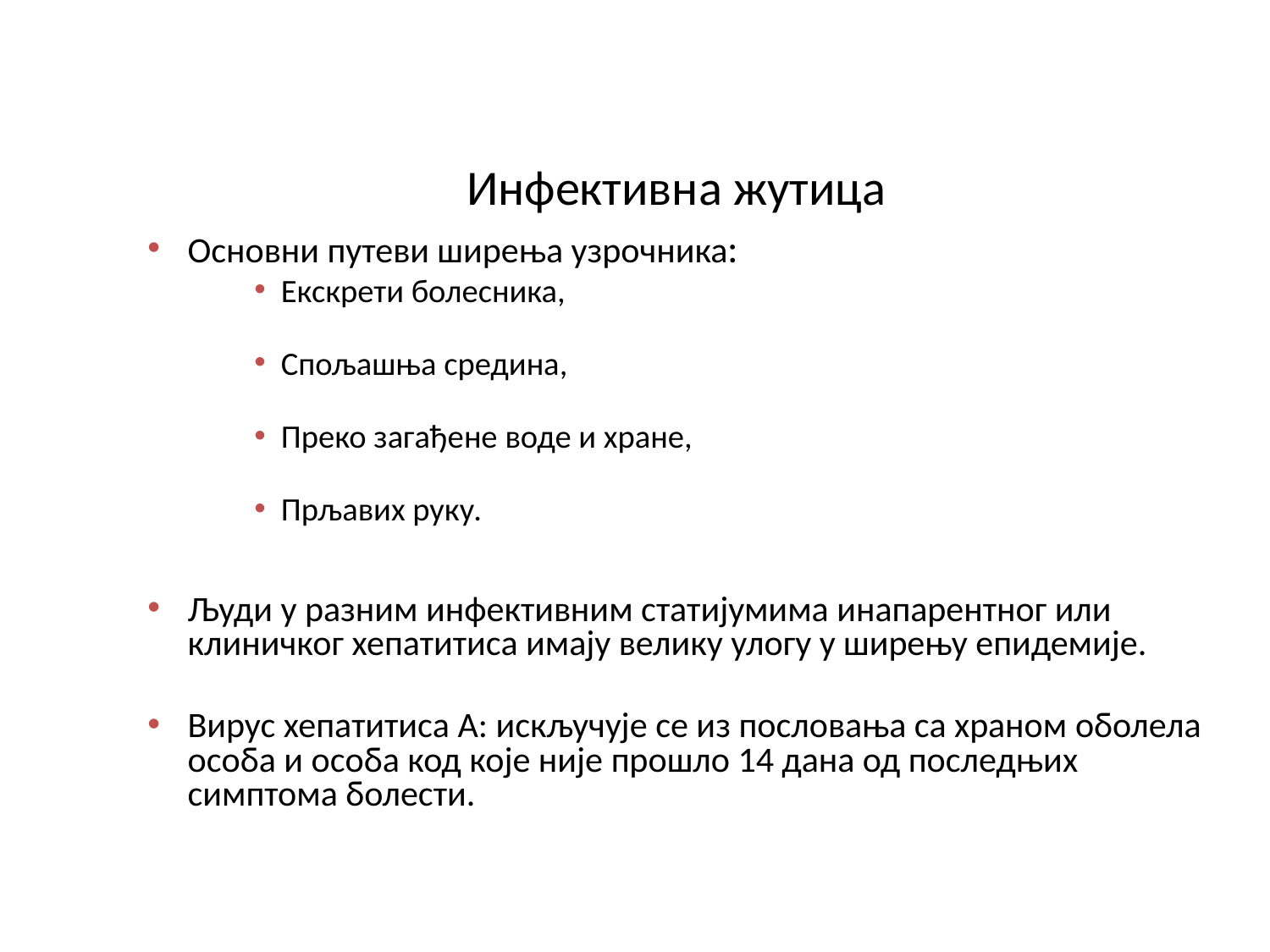

# Инфективна жутица
Основни путеви ширења узрочника:
Екскрети болесника,

Спољашња средина,

Преко загађене воде и хране,

Прљавих руку.

Људи у разним инфективним статијумима инапарентног или клиничког хепатитиса имају велику улогу у ширењу епидемије.

Вирус хепатитиса А: искључује се из пословања са храном оболела особа и особа код које није прошло 14 дана од последњих симптома болести.